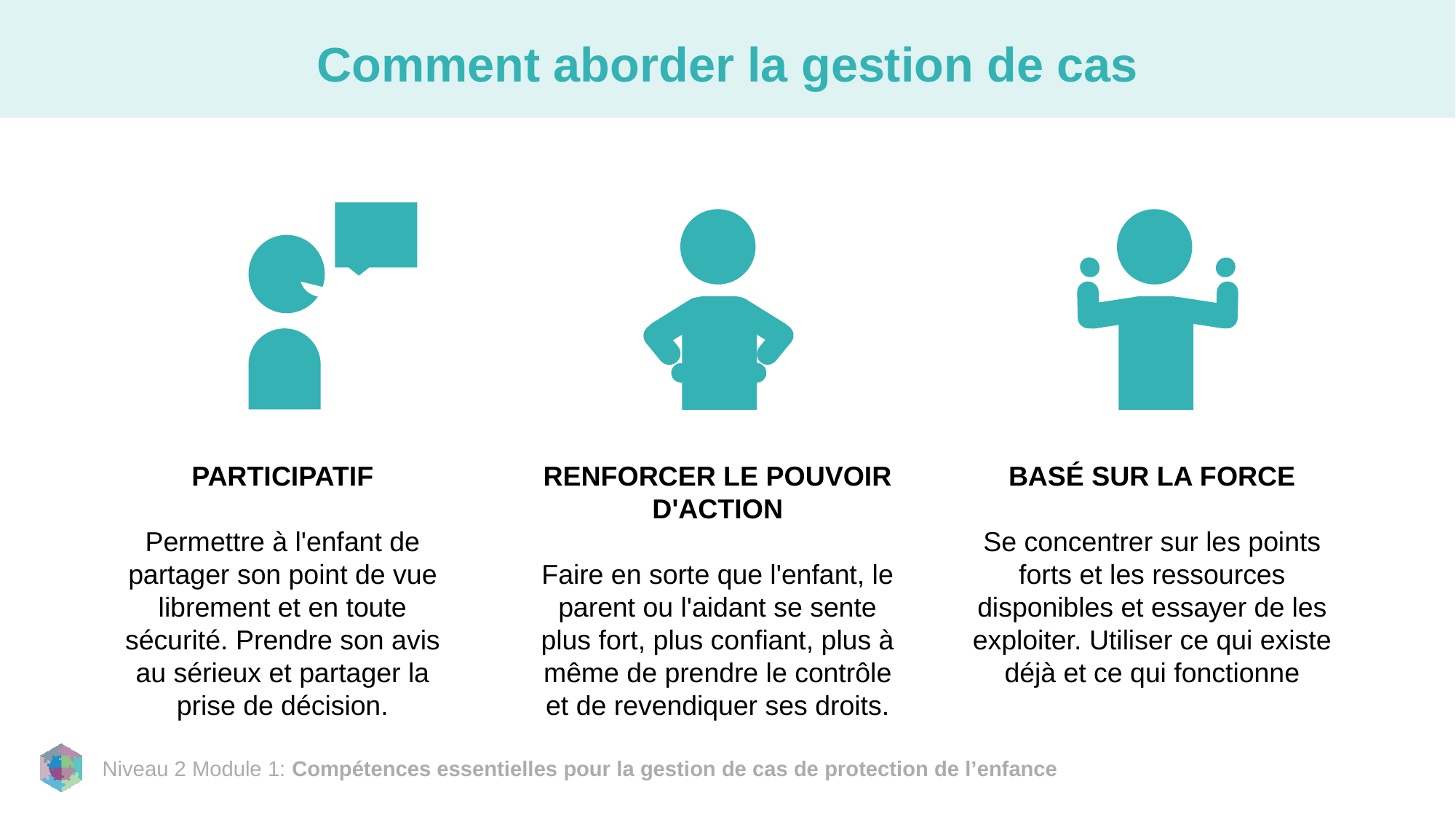

# Comment aborder la gestion de cas

RENFORCER LE POUVOIR D'ACTION

Faire en sorte que l'enfant, le parent ou l'aidant se sente plus fort, plus confiant, plus à même de prendre le contrôle et de revendiquer ses droits.
BASÉ SUR LA FORCE

Se concentrer sur les points forts et les ressources disponibles et essayer de les exploiter. Utiliser ce qui existe déjà et ce qui fonctionne
PARTICIPATIF

Permettre à l'enfant de partager son point de vue librement et en toute sécurité. Prendre son avis au sérieux et partager la prise de décision.